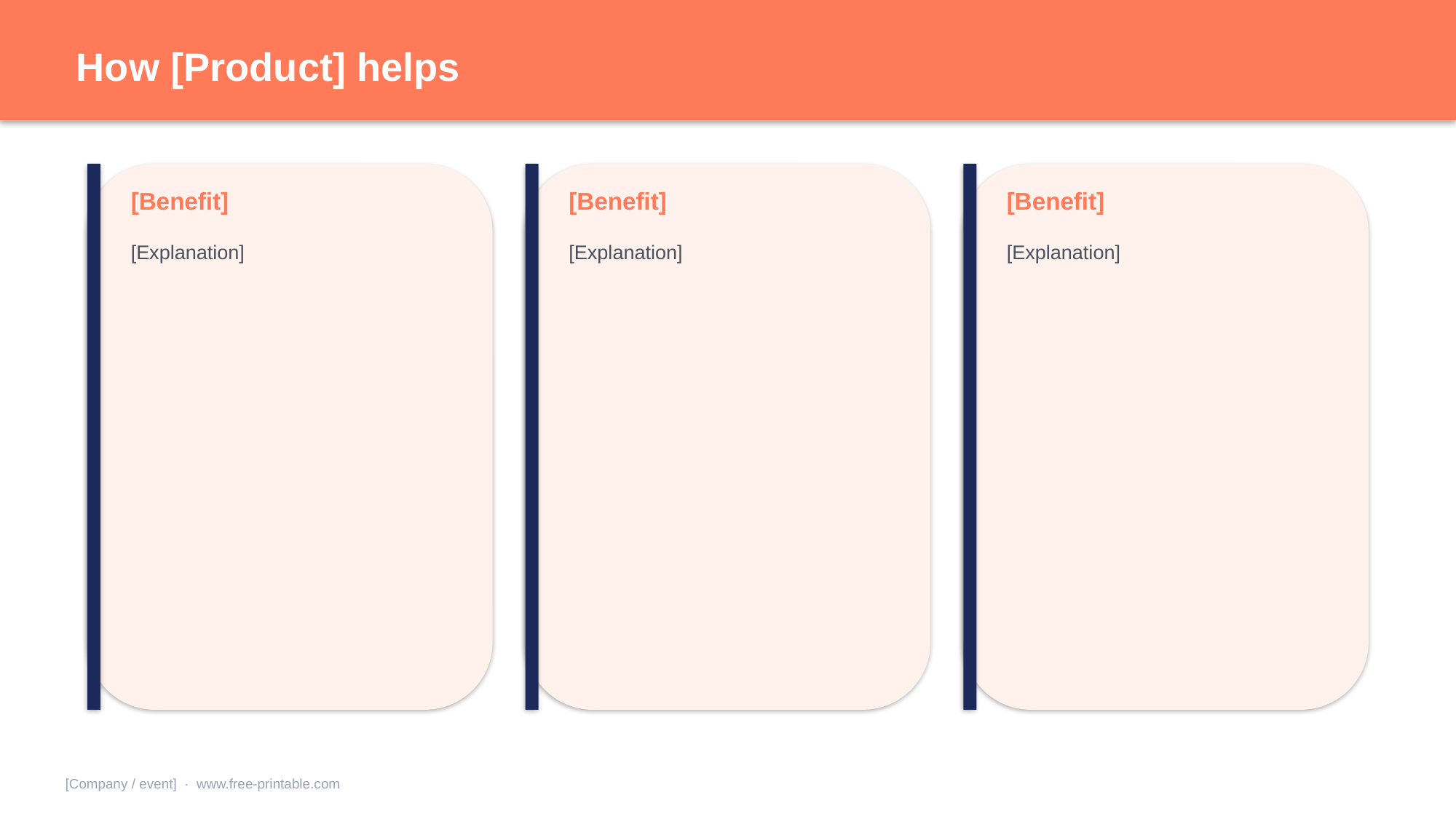

How [Product] helps

[Benefit]
[Benefit]
[Benefit]
[Explanation]
[Explanation]
[Explanation]
[Company / event]  ·  www.free-printable.com